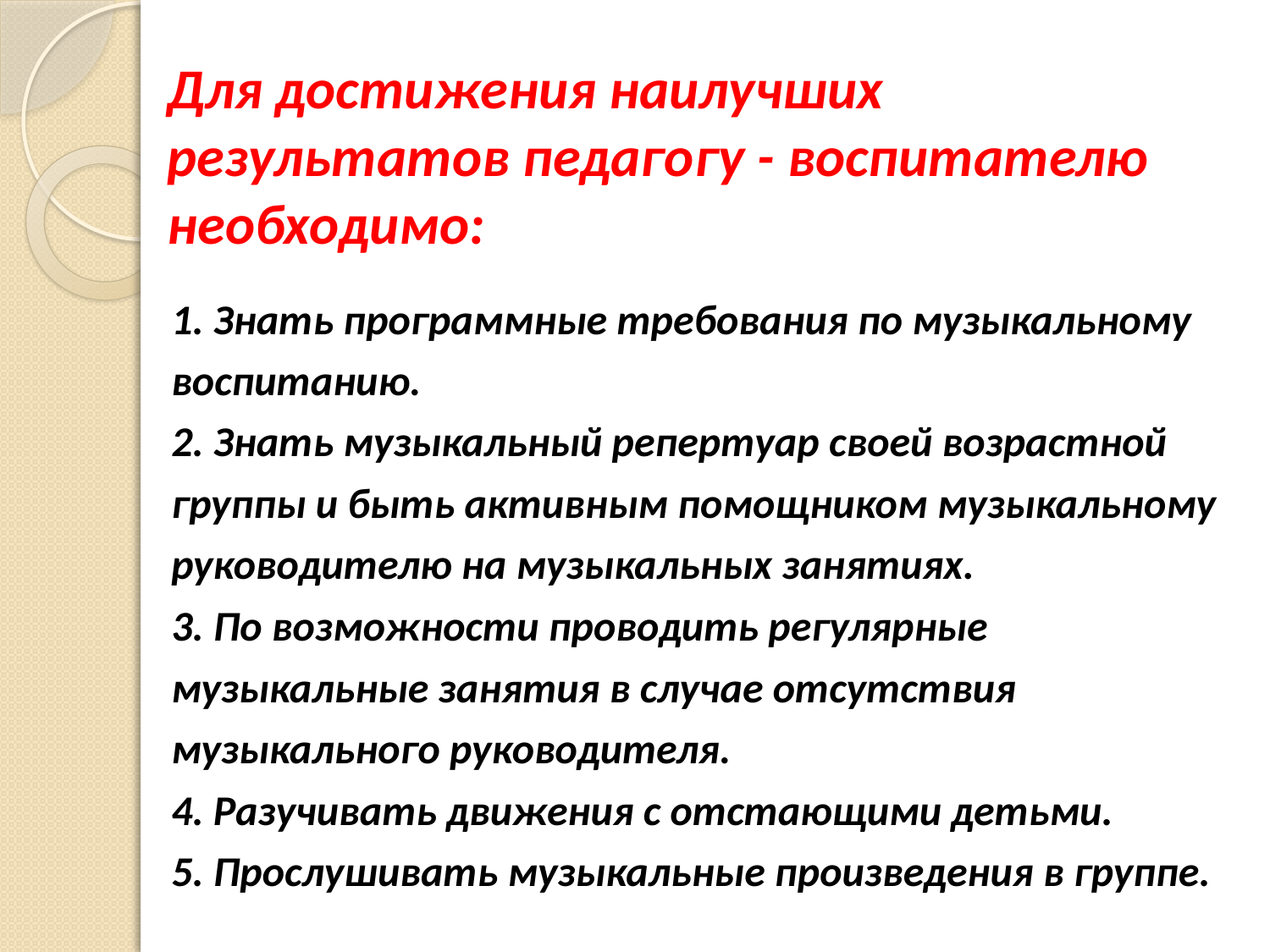

# Для достижения наилучших результатов педагогу - воспитателю необходимо:
1. Знать программные требования по музыкальному
воспитанию.
2. Знать музыкальный репертуар своей возрастной
группы и быть активным помощником музыкальному
руководителю на музыкальных занятиях.
3. По возможности проводить регулярные
музыкальные занятия в случае отсутствия
музыкального руководителя.
4. Разучивать движения с отстающими детьми.
5. Прослушивать музыкальные произведения в группе.